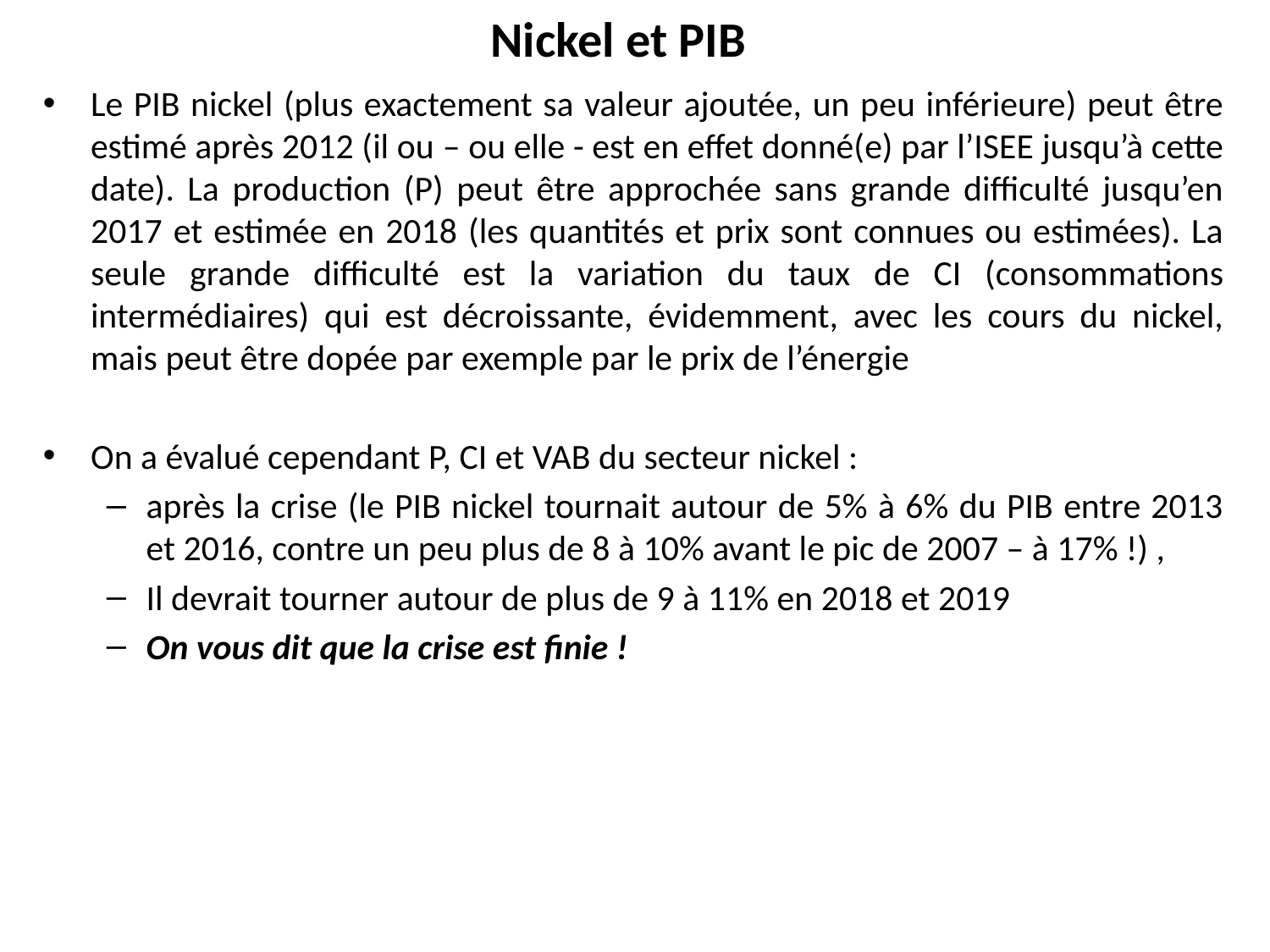

# Nickel et PIB
Le PIB nickel (plus exactement sa valeur ajoutée, un peu inférieure) peut être estimé après 2012 (il ou – ou elle - est en effet donné(e) par l’ISEE jusqu’à cette date). La production (P) peut être approchée sans grande difficulté jusqu’en 2017 et estimée en 2018 (les quantités et prix sont connues ou estimées). La seule grande difficulté est la variation du taux de CI (consommations intermédiaires) qui est décroissante, évidemment, avec les cours du nickel, mais peut être dopée par exemple par le prix de l’énergie

On a évalué cependant P, CI et VAB du secteur nickel :
après la crise (le PIB nickel tournait autour de 5% à 6% du PIB entre 2013 et 2016, contre un peu plus de 8 à 10% avant le pic de 2007 – à 17% !) ,
Il devrait tourner autour de plus de 9 à 11% en 2018 et 2019
On vous dit que la crise est finie !